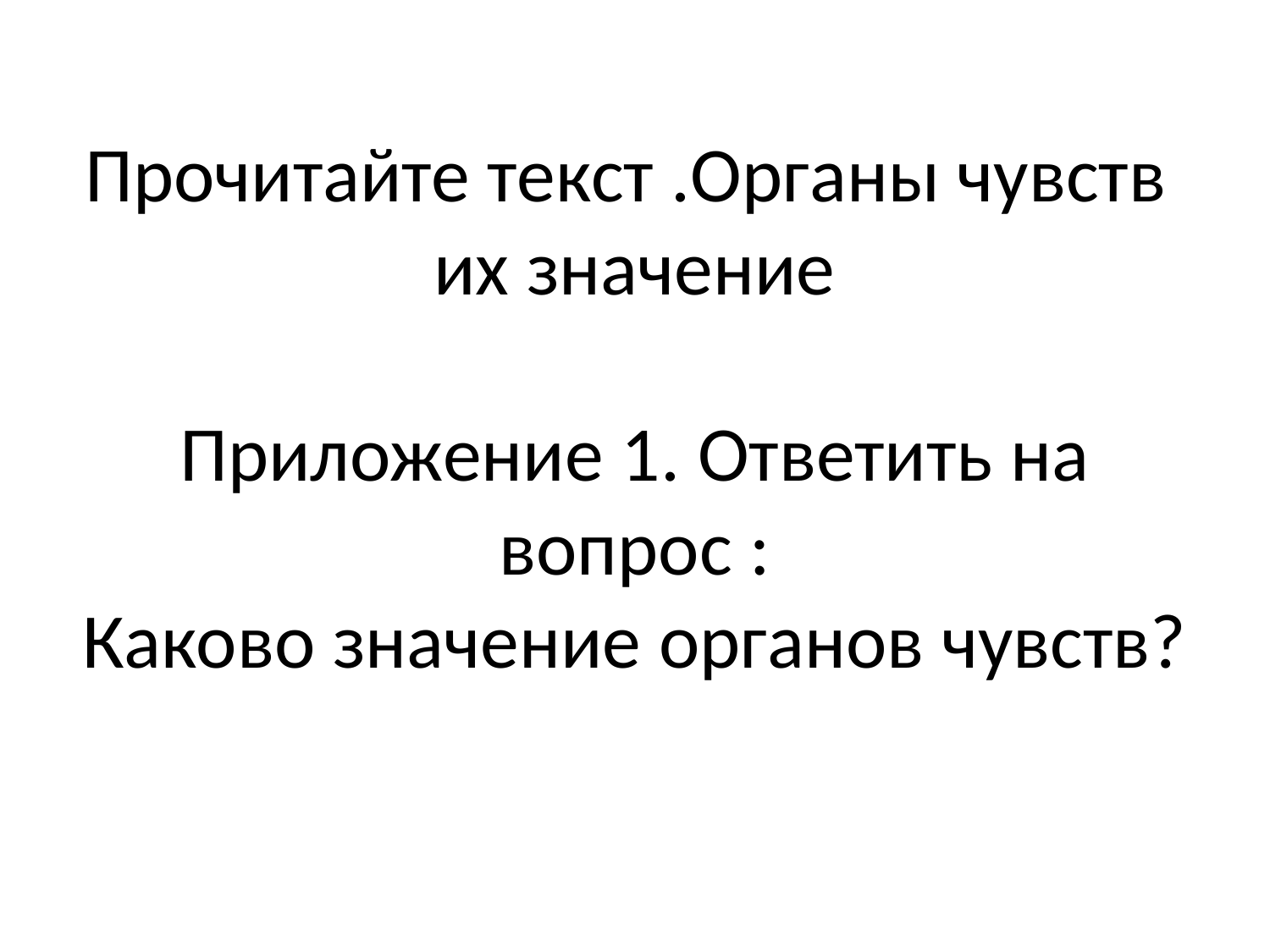

# Прочитайте текст .Органы чувств  их значение   Приложение 1. Ответить на вопрос : Каково значение органов чувств?